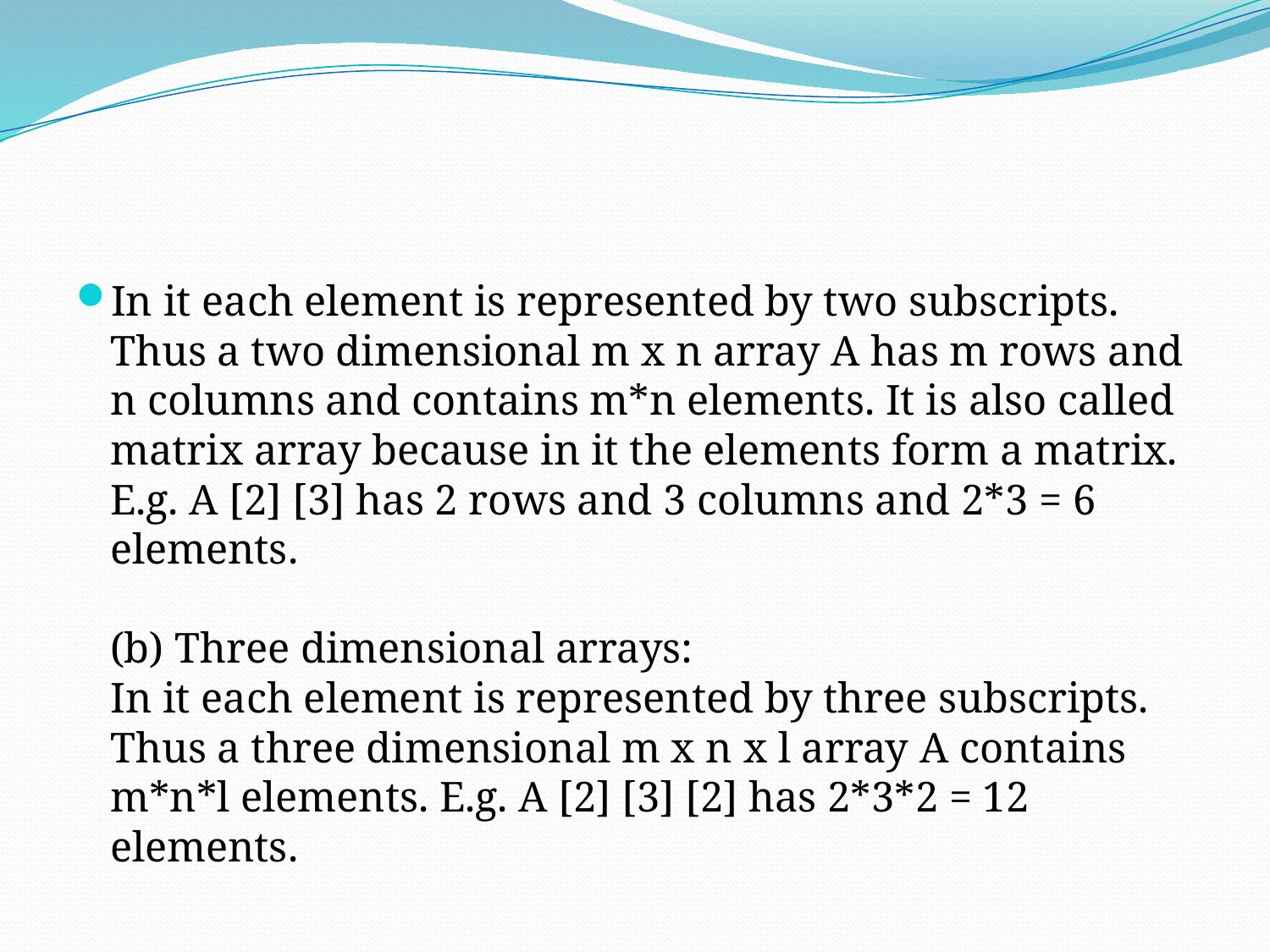

#
In it each element is represented by two subscripts. Thus a two dimensional m x n array A has m rows and n columns and contains m*n elements. It is also called matrix array because in it the elements form a matrix. E.g. A [2] [3] has 2 rows and 3 columns and 2*3 = 6 elements.
(b) Three dimensional arrays:
In it each element is represented by three subscripts. Thus a three dimensional m x n x l array A contains m*n*l elements. E.g. A [2] [3] [2] has 2*3*2 = 12 elements.